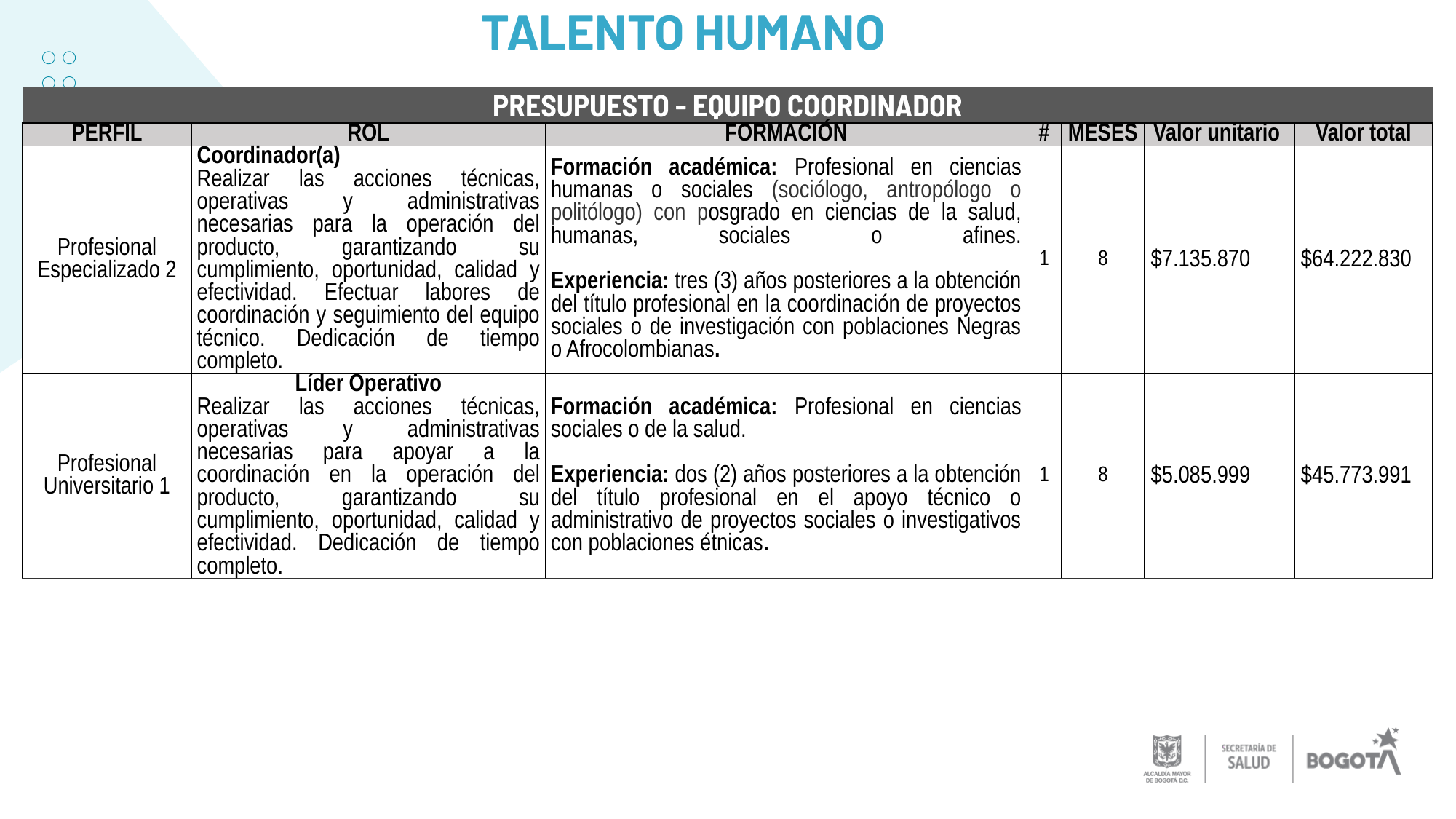

# TALENTO HUMANO
| PRESUPUESTO - EQUIPO COORDINADOR |  |  |  |  |  |  |
| --- | --- | --- | --- | --- | --- | --- |
| PERFIL | ROL | FORMACIÓN | # | MESES | Valor unitario | Valor total |
| Profesional Especializado 2 | Coordinador(a) Realizar las acciones técnicas, operativas y administrativas necesarias para la operación del producto, garantizando su cumplimiento, oportunidad, calidad y efectividad. Efectuar labores de coordinación y seguimiento del equipo técnico. Dedicación de tiempo completo. | Formación académica: Profesional en ciencias humanas o sociales (sociólogo, antropólogo o politólogo) con posgrado en ciencias de la salud, humanas, sociales o afines. Experiencia: tres (3) años posteriores a la obtención del título profesional en la coordinación de proyectos sociales o de investigación con poblaciones Negras o Afrocolombianas. | 1 | 8 | $7.135.870 | $64.222.830 |
| Profesional Universitario 1 | Líder Operativo Realizar las acciones técnicas, operativas y administrativas necesarias para apoyar a la coordinación en la operación del producto, garantizando su cumplimiento, oportunidad, calidad y efectividad. Dedicación de tiempo completo. | Formación académica: Profesional en ciencias sociales o de la salud. Experiencia: dos (2) años posteriores a la obtención del título profesional en el apoyo técnico o administrativo de proyectos sociales o investigativos con poblaciones étnicas. | 1 | 8 | $5.085.999 | $45.773.991 |